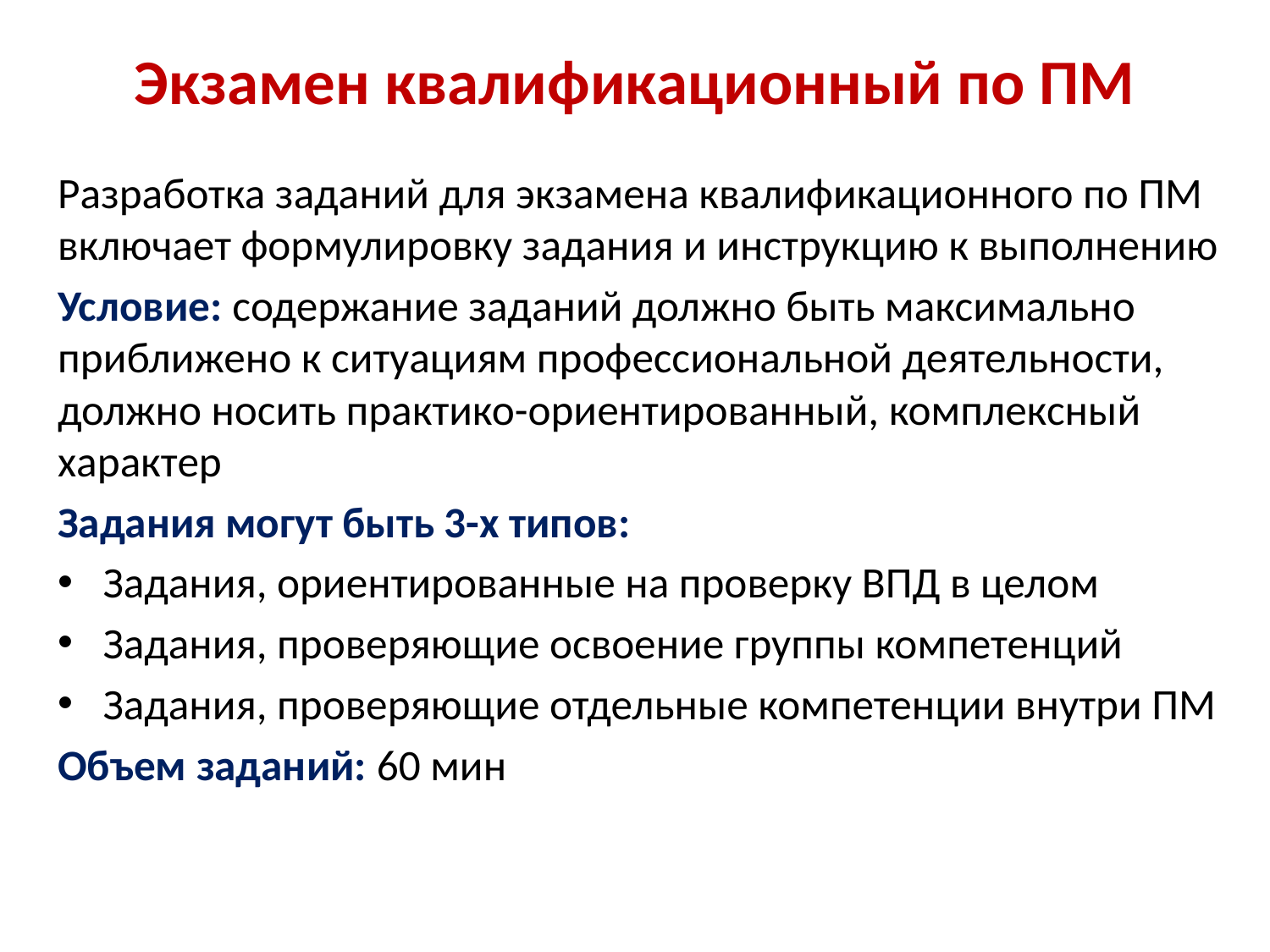

# Экзамен квалификационный по ПМ
Разработка заданий для экзамена квалификационного по ПМ включает формулировку задания и инструкцию к выполнению
Условие: содержание заданий должно быть максимально приближено к ситуациям профессиональной деятельности, должно носить практико-ориентированный, комплексный характер
Задания могут быть 3-х типов:
Задания, ориентированные на проверку ВПД в целом
Задания, проверяющие освоение группы компетенций
Задания, проверяющие отдельные компетенции внутри ПМ
Объем заданий: 60 мин